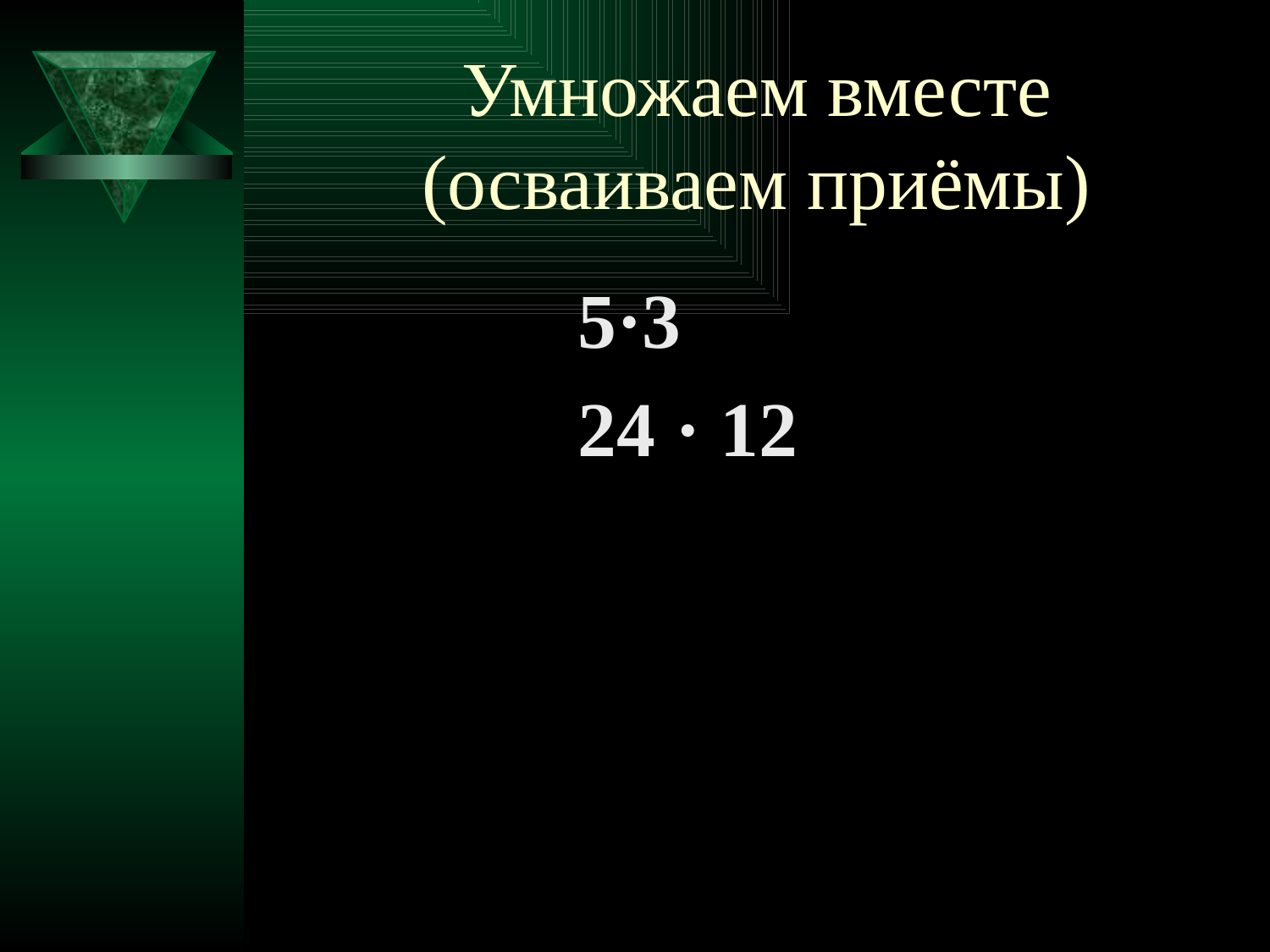

# Умножаем вместе (осваиваем приёмы)
5·3
24 · 12